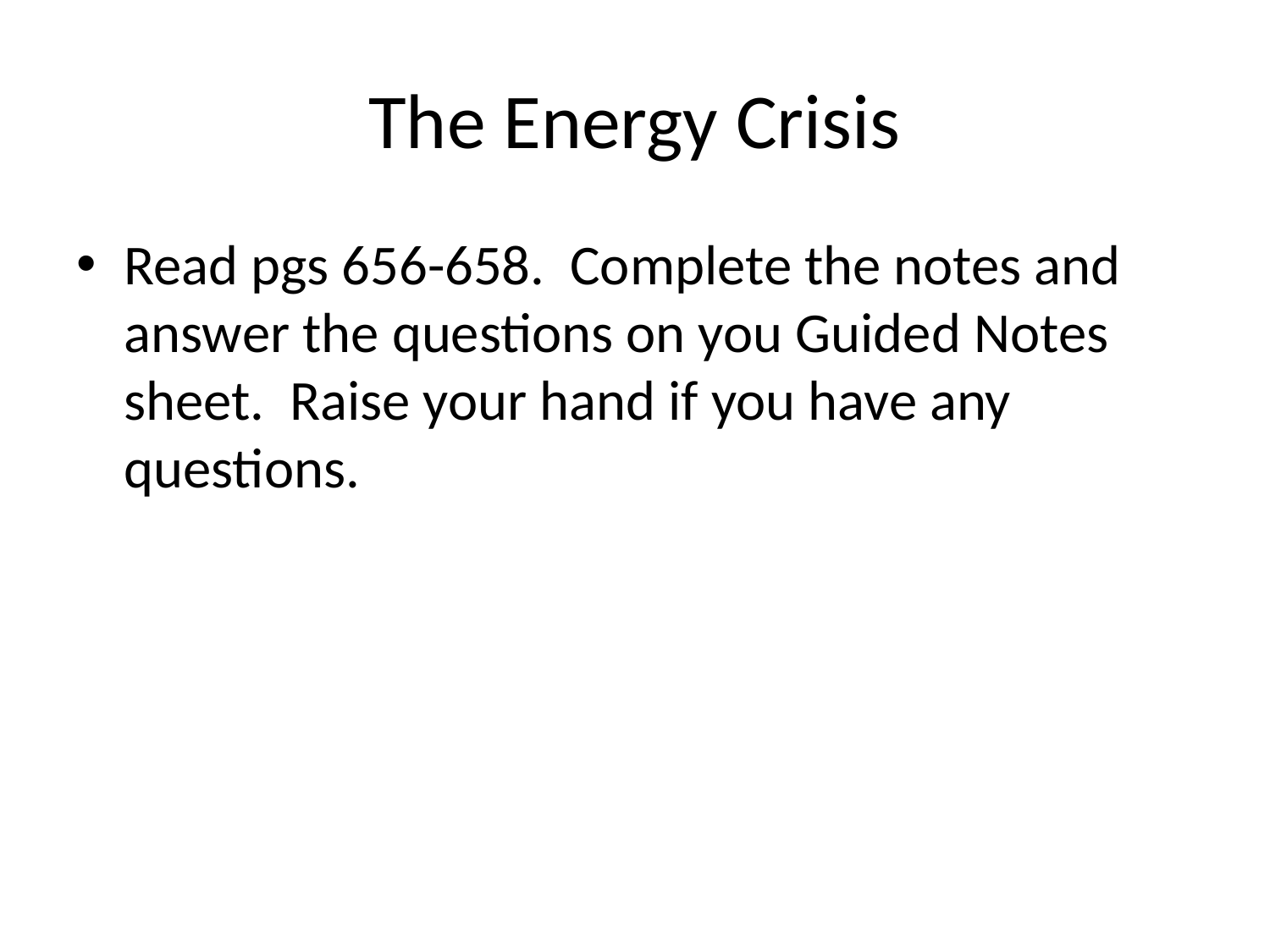

# The Energy Crisis
Read pgs 656-658.  Complete the notes and answer the questions on you Guided Notes sheet.  Raise your hand if you have any questions.